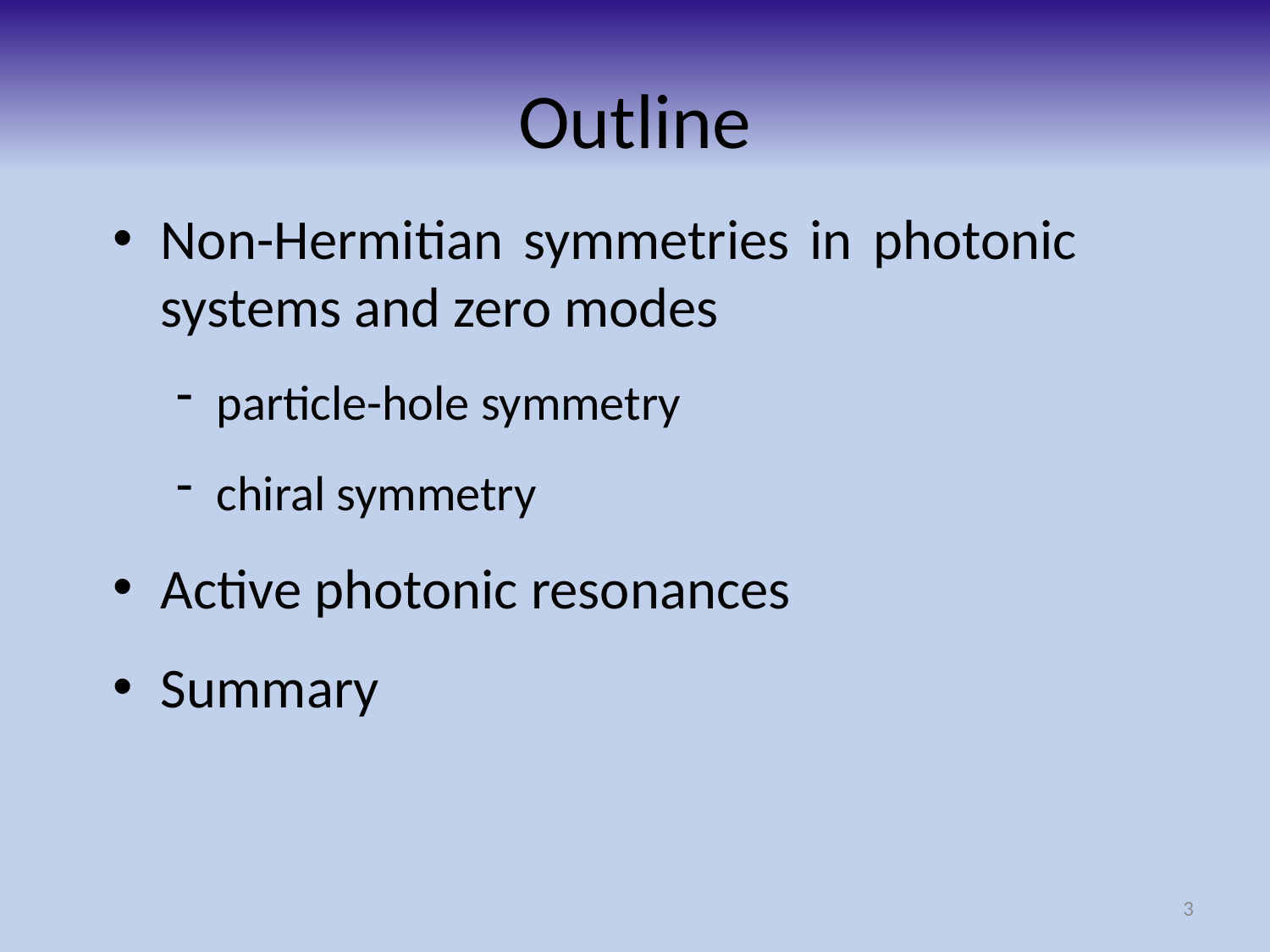

# Outline
Non-Hermitian symmetries in photonic systems and zero modes
particle-hole symmetry
chiral symmetry
Active photonic resonances
Summary
3